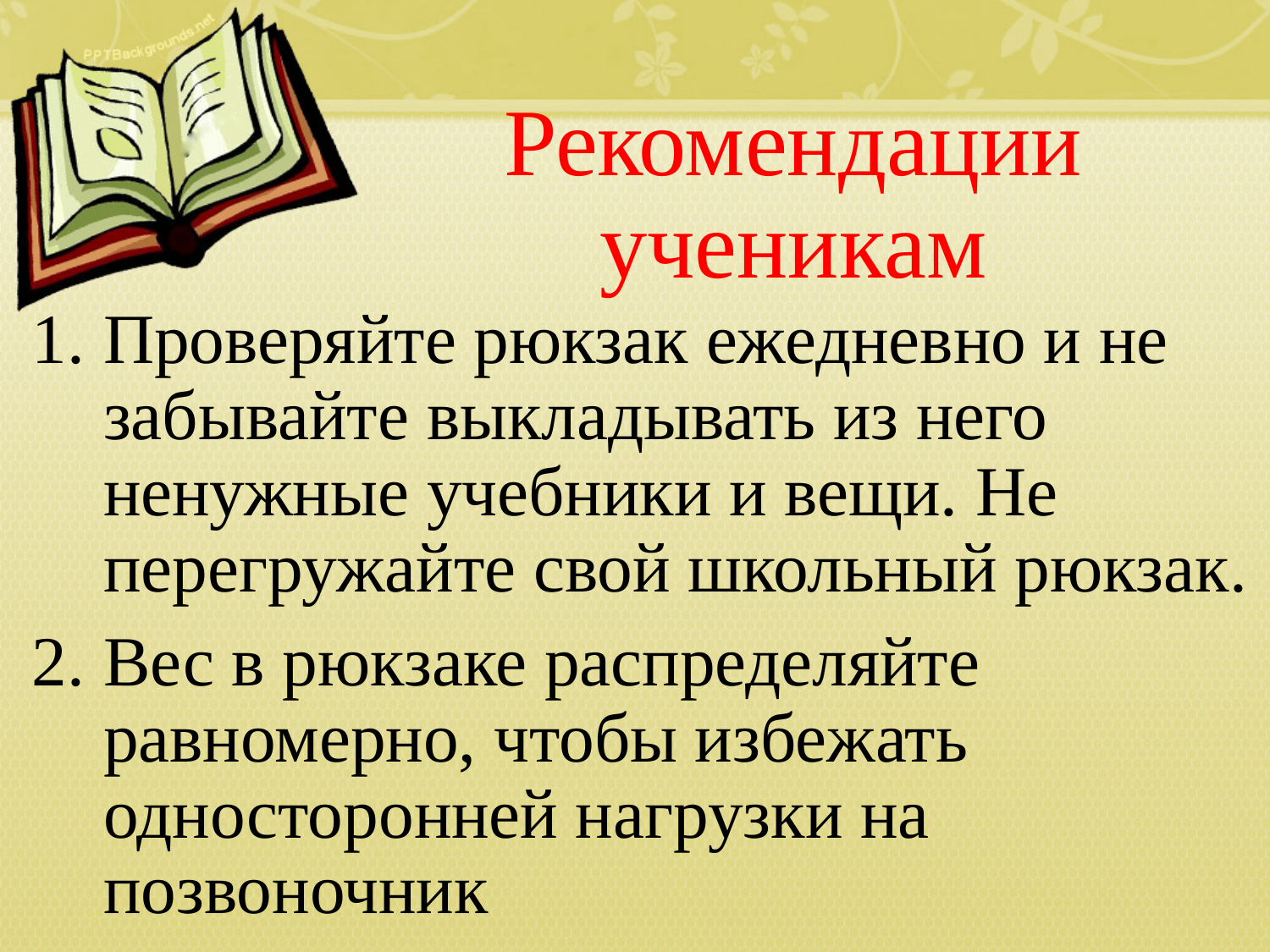

# Рекомендации ученикам
Проверяйте рюкзак ежедневно и не забывайте выкладывать из него ненужные учебники и вещи. Не перегружайте свой школьный рюкзак.
Вес в рюкзаке распределяйте равномерно, чтобы избежать односторонней нагрузки на позвоночник